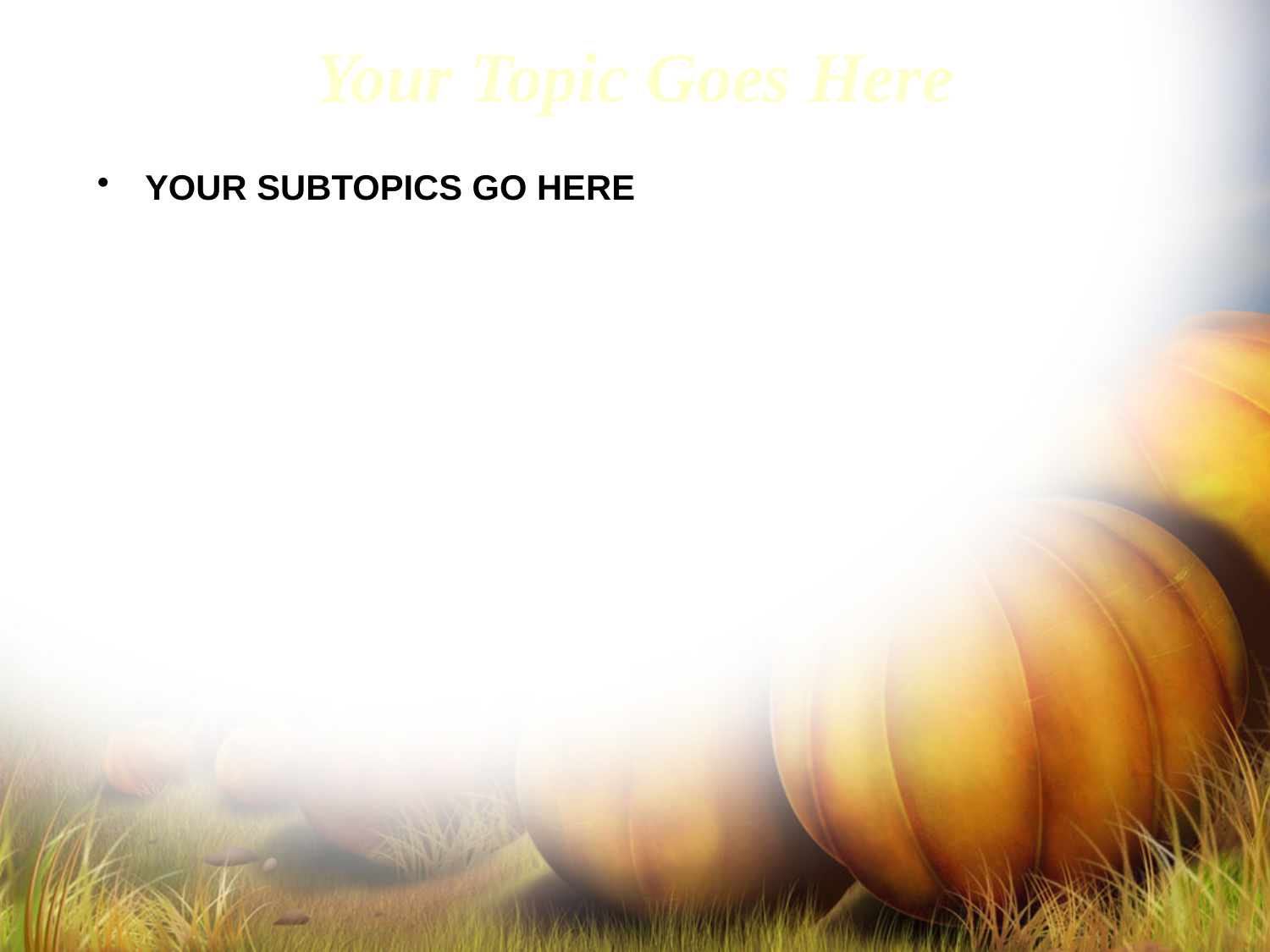

# Your Topic Goes Here
YOUR SUBTOPICS GO HERE